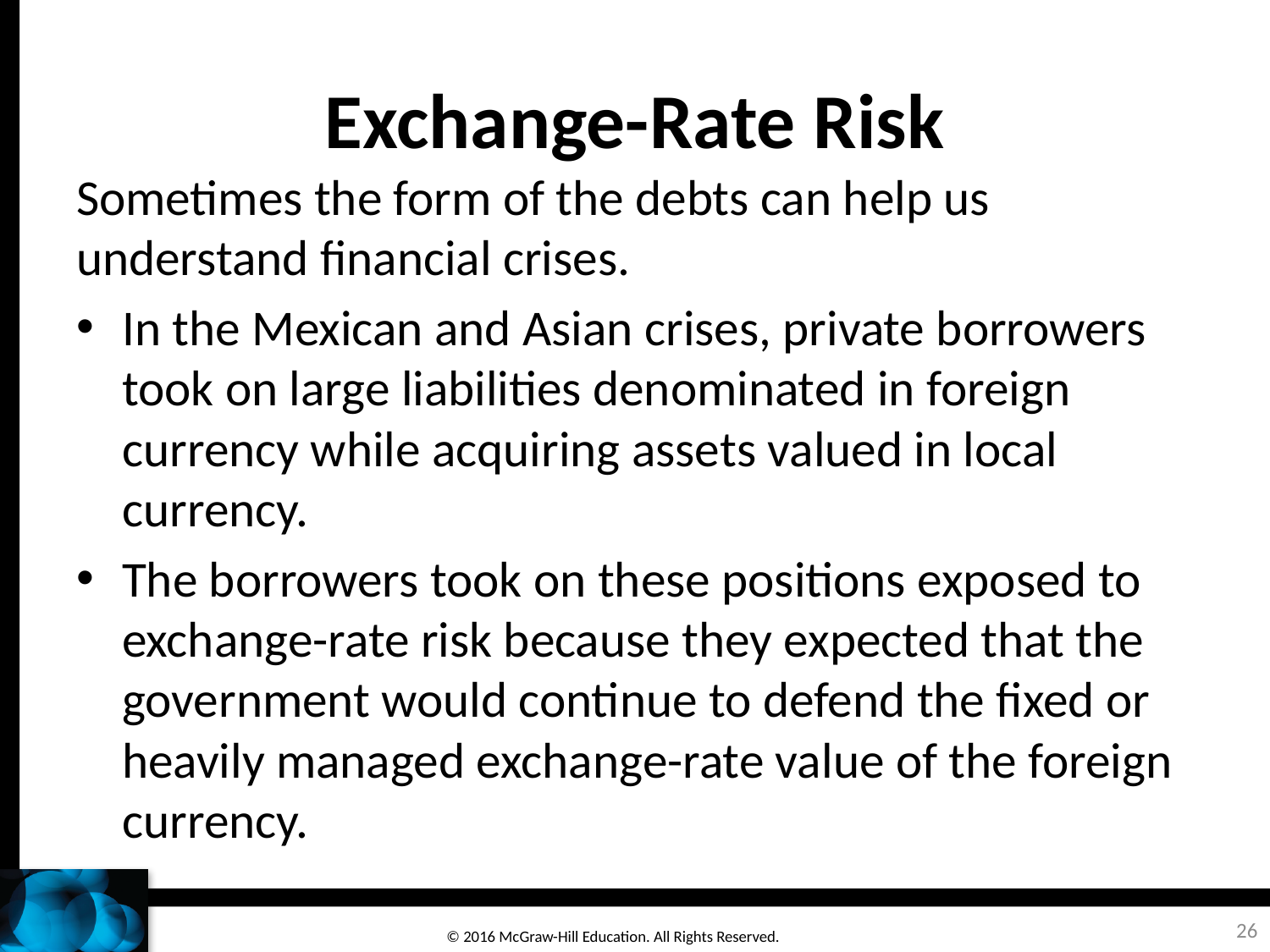

# Exchange-Rate Risk
Sometimes the form of the debts can help us understand financial crises.
In the Mexican and Asian crises, private borrowers took on large liabilities denominated in foreign currency while acquiring assets valued in local currency.
The borrowers took on these positions exposed to exchange-rate risk because they expected that the government would continue to defend the fixed or heavily managed exchange-rate value of the foreign currency.
26
© 2016 McGraw-Hill Education. All Rights Reserved.